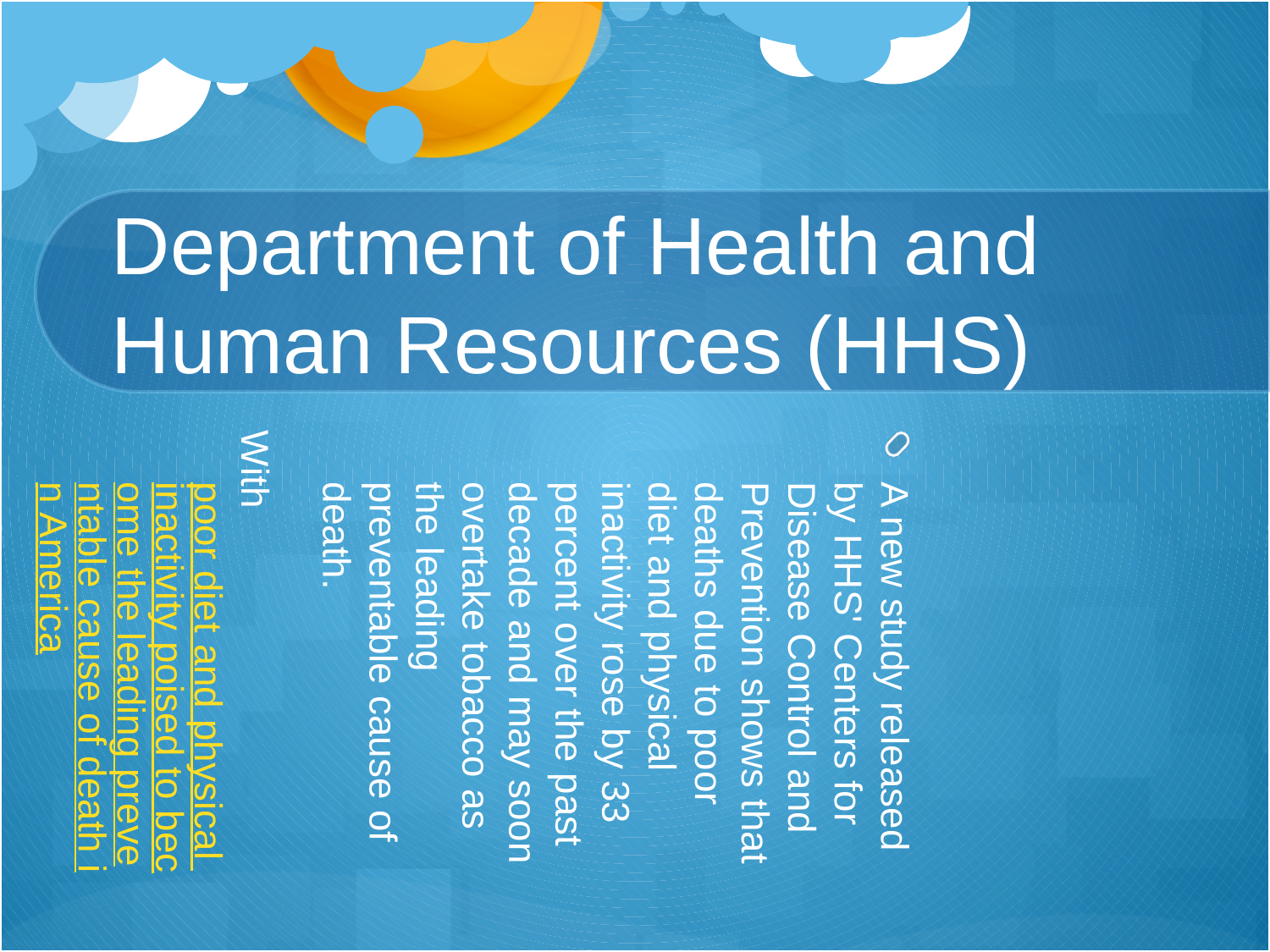

Department of Health and Human Resources (HHS)
A new study released by HHS' Centers for Disease Control and Prevention shows that deaths due to poor diet and physical inactivity rose by 33 percent over the past decade and may soon overtake tobacco as the leading preventable cause of death.
With poor diet and physical inactivity poised to become the leading preventable cause of death in America